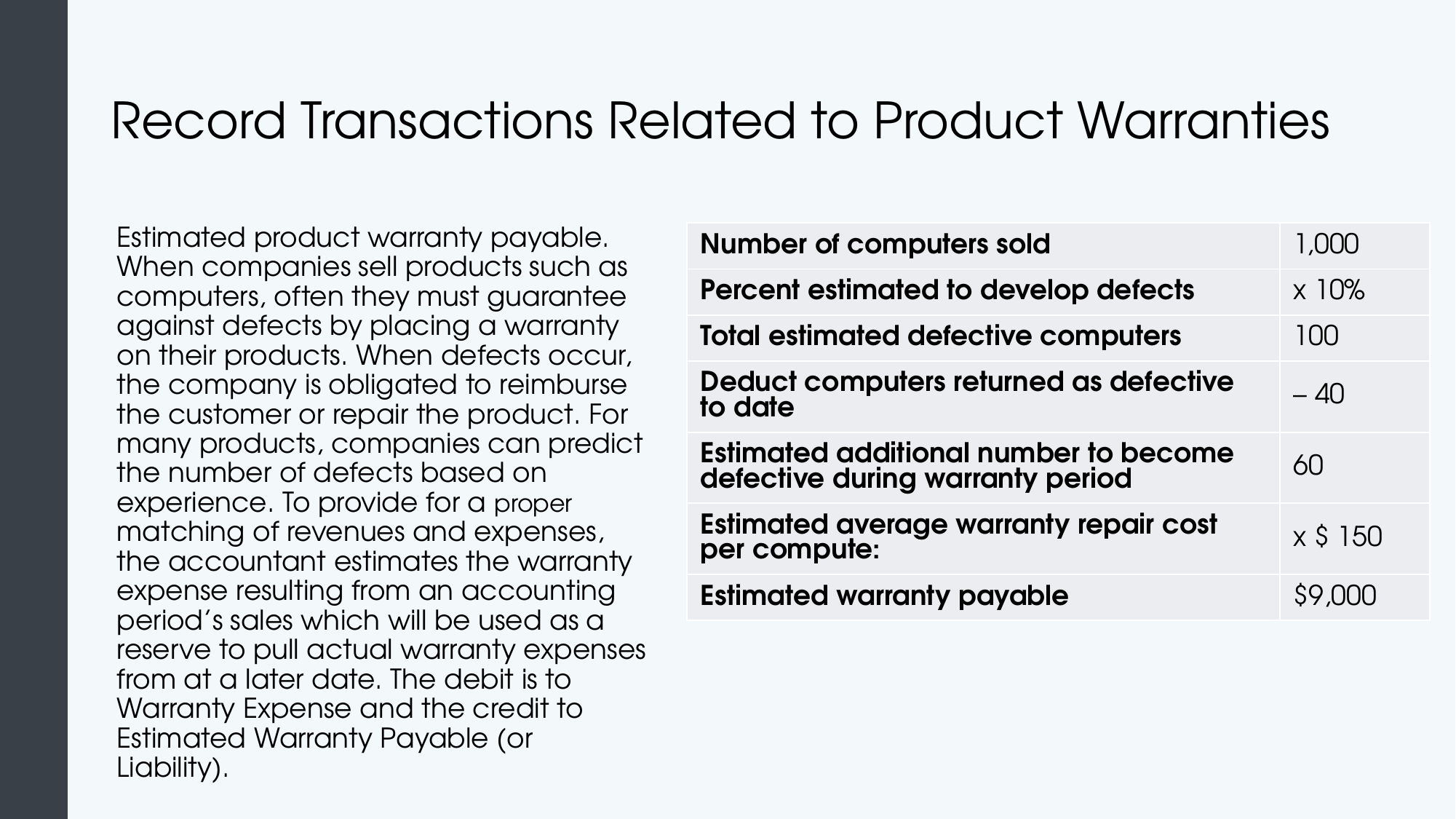

# Record Transactions Related to Product Warranties
Estimated product warranty payable. When companies sell products such as computers, often they must guarantee against defects by placing a warranty on their products. When defects occur, the company is obligated to reimburse the customer or repair the product. For many products, companies can predict the number of defects based on experience. To provide for a proper matching of revenues and expenses, the accountant estimates the warranty expense resulting from an accounting period’s sales which will be used as a reserve to pull actual warranty expenses from at a later date. The debit is to  Warranty Expense and the credit to Estimated Warranty Payable (or Liability).
| Number of computers sold | 1,000 |
| --- | --- |
| Percent estimated to develop defects | x 10% |
| Total estimated defective computers | 100 |
| Deduct computers returned as defective to date | – 40 |
| Estimated additional number to become defective during warranty period | 60 |
| Estimated average warranty repair cost per compute: | x $ 150 |
| Estimated warranty payable | $9,000 |